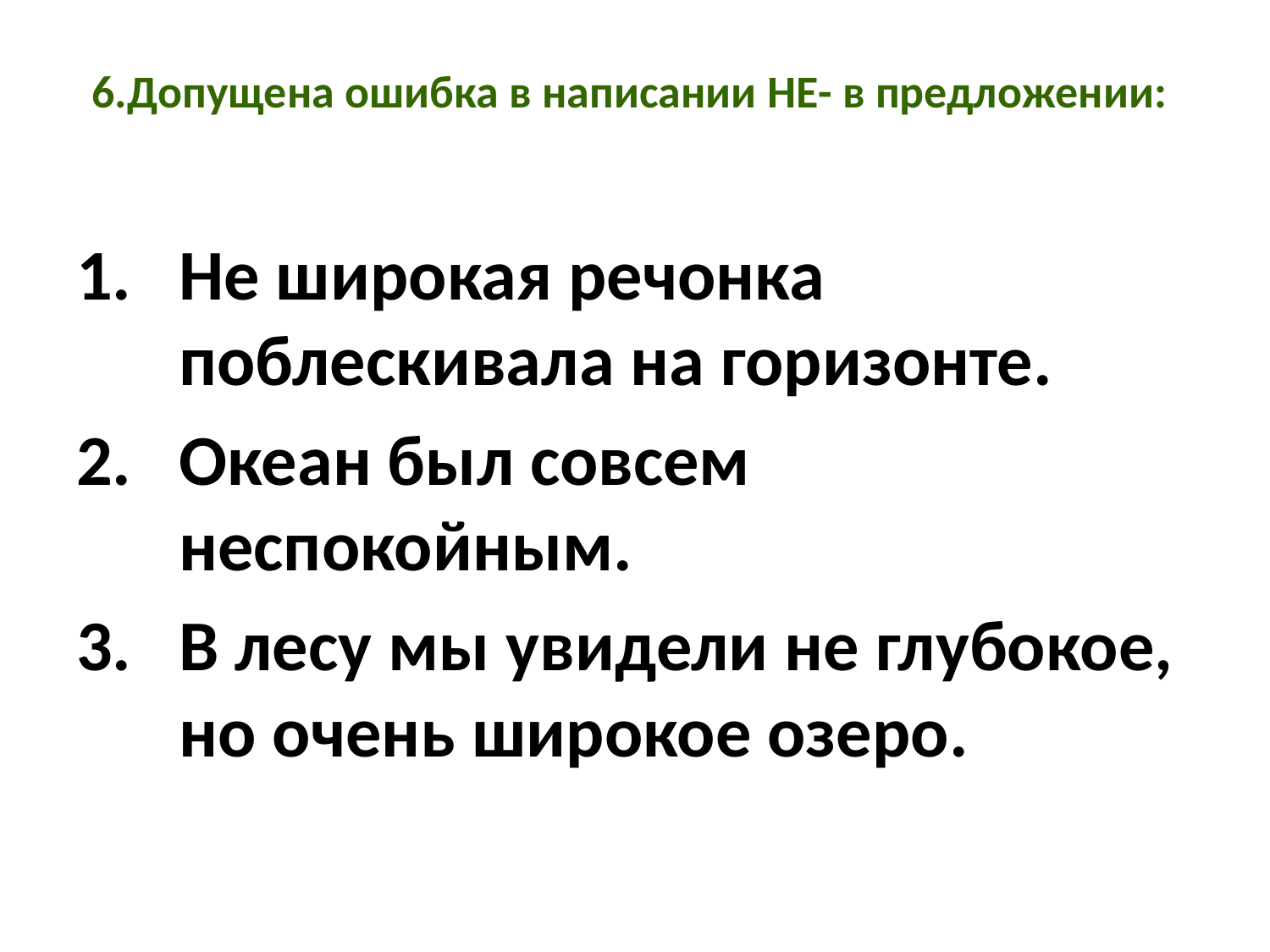

# 6.Допущена ошибка в написании НЕ- в предложении:
Не широкая речонка поблескивала на горизонте.
Океан был совсем неспокойным.
В лесу мы увидели не глубокое, но очень широкое озеро.